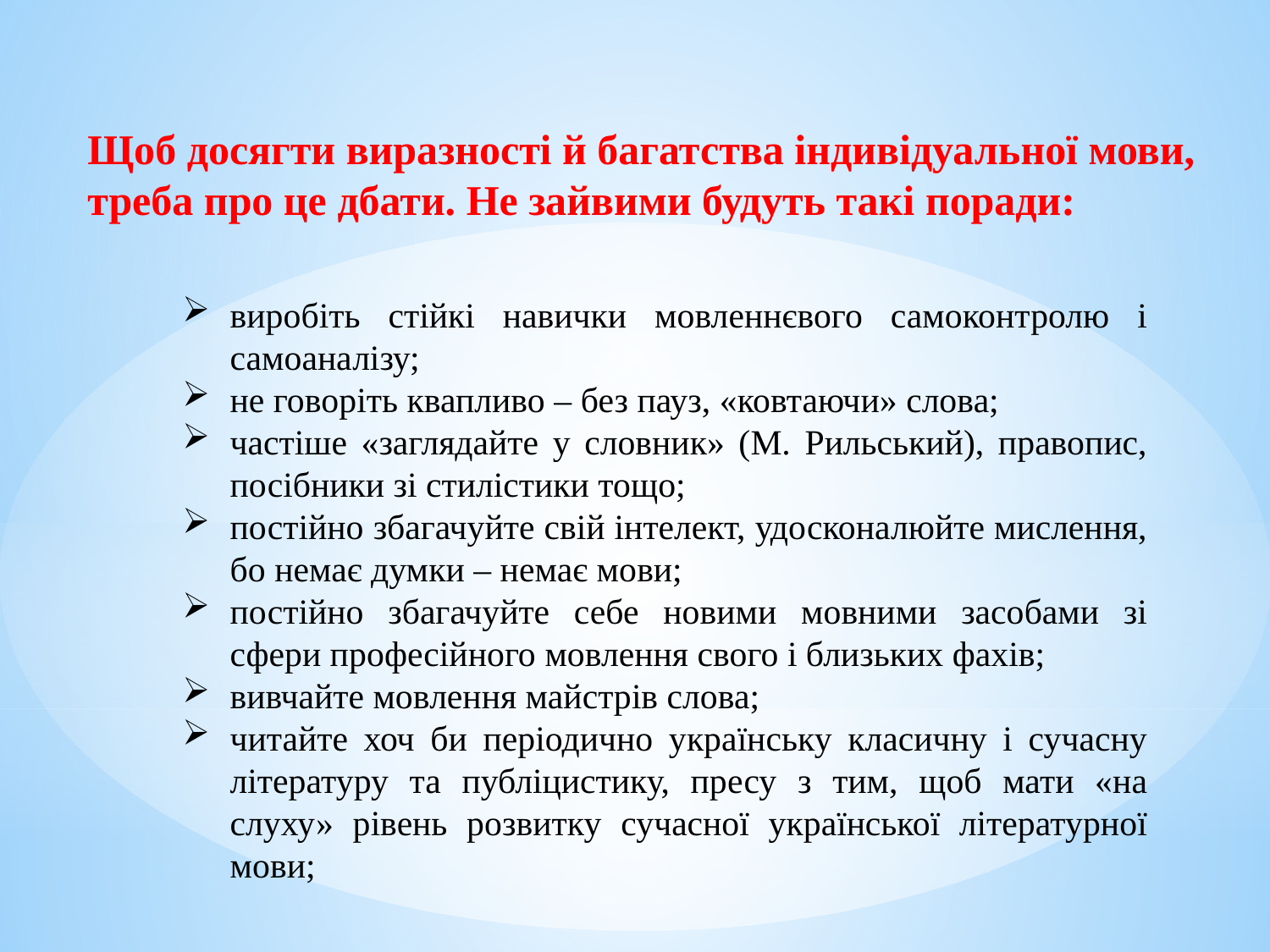

Щоб досягти виразності й багатства індивідуальної мови, треба про це дбати. Не зайвими будуть такі поради:
виробіть стійкі навички мовленнєвого самоконтролю і самоаналізу;
не говоріть квапливо – без пауз, «ковтаючи» слова;
частіше «заглядайте у словник» (М. Рильський), правопис, по­сібники зі стилістики тощо;
постійно збагачуйте свій інтелект, удосконалюйте мислення, бо немає думки – немає мови;
постійно збагачуйте себе новими мовними засобами зі сфери професійного мовлення свого і близьких фахів;
вивчайте мовлення майстрів слова;
читайте хоч би періодично українську класичну і сучасну літе­ратуру та публіцистику, пресу з тим, щоб мати «на слуху» рівень розвитку сучасної української літературної мови;